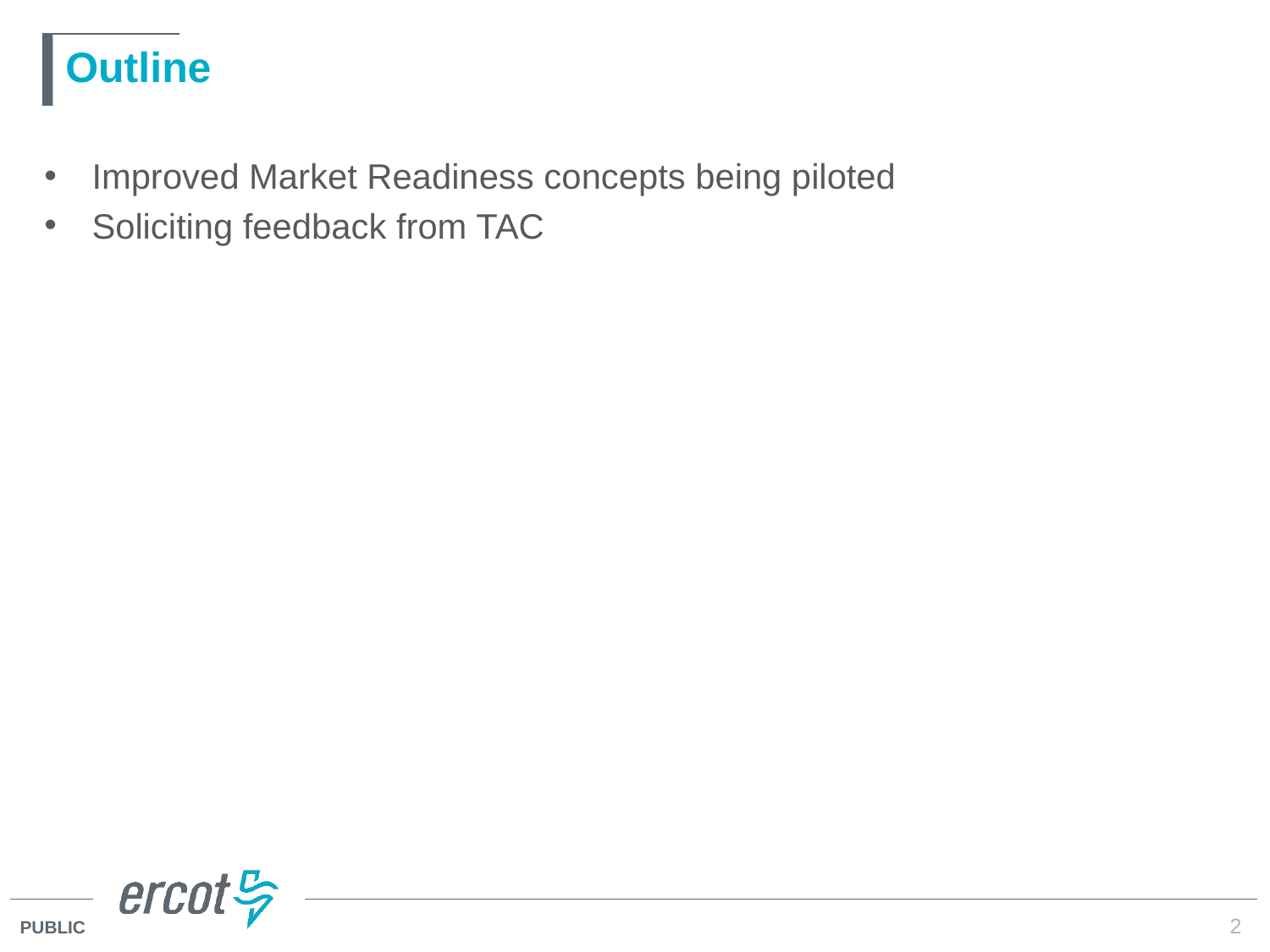

# Outline
Improved Market Readiness concepts being piloted
Soliciting feedback from TAC
2